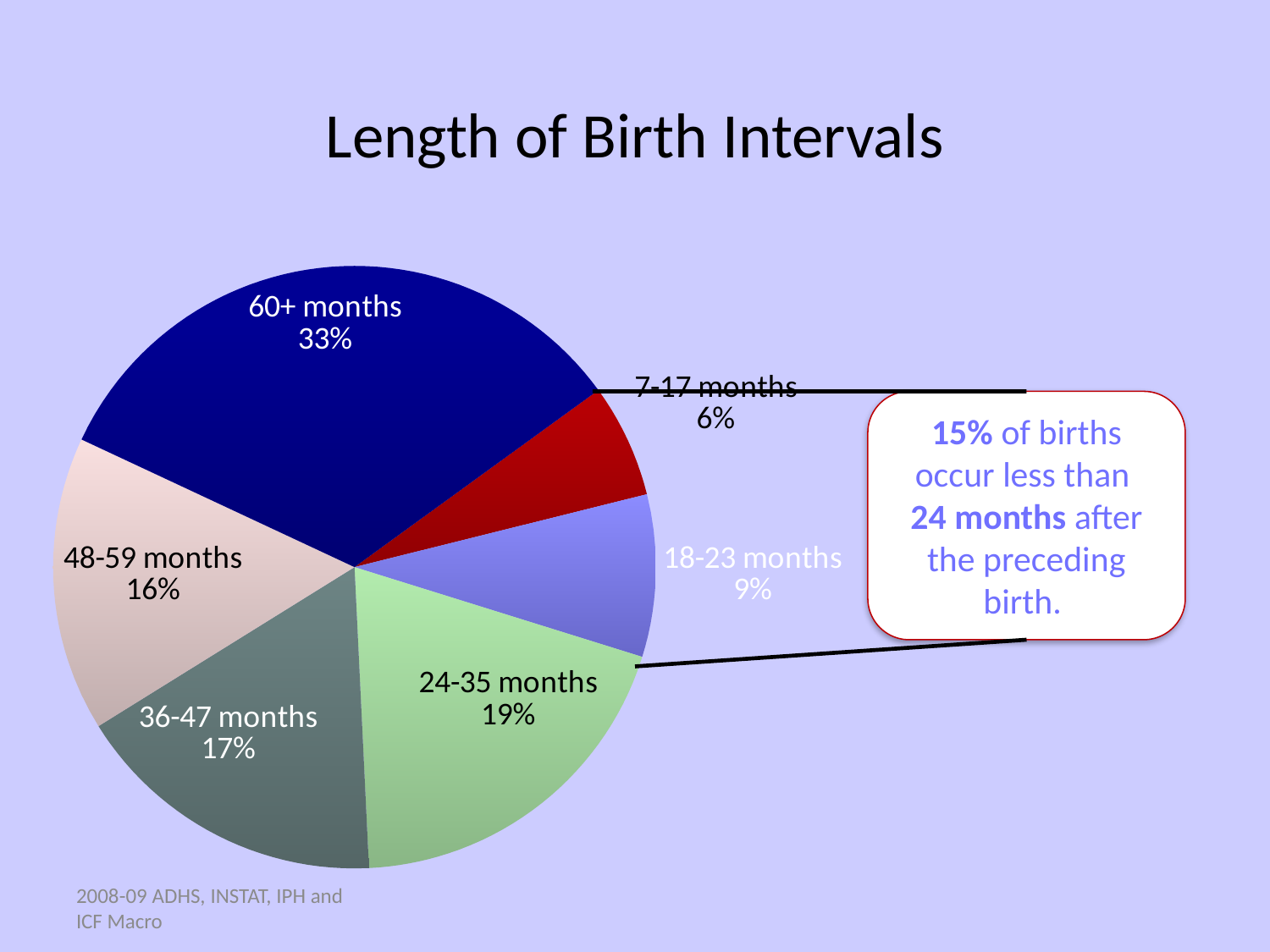

# Length of Birth Intervals

### Chart

| Category | Sales |
|---|---|
| 7-17 months | 6.1 |
| 18-23 months | 8.700000000000001 |
| 24-35 months | 19.4 |
| 36-47 months | 16.9 |
| 48-59 months | 15.8 |
| 60+ months | 33.0 |
15% of births occur less than
24 months after the preceding birth.
2008-09 ADHS, INSTAT, IPH and ICF Macro